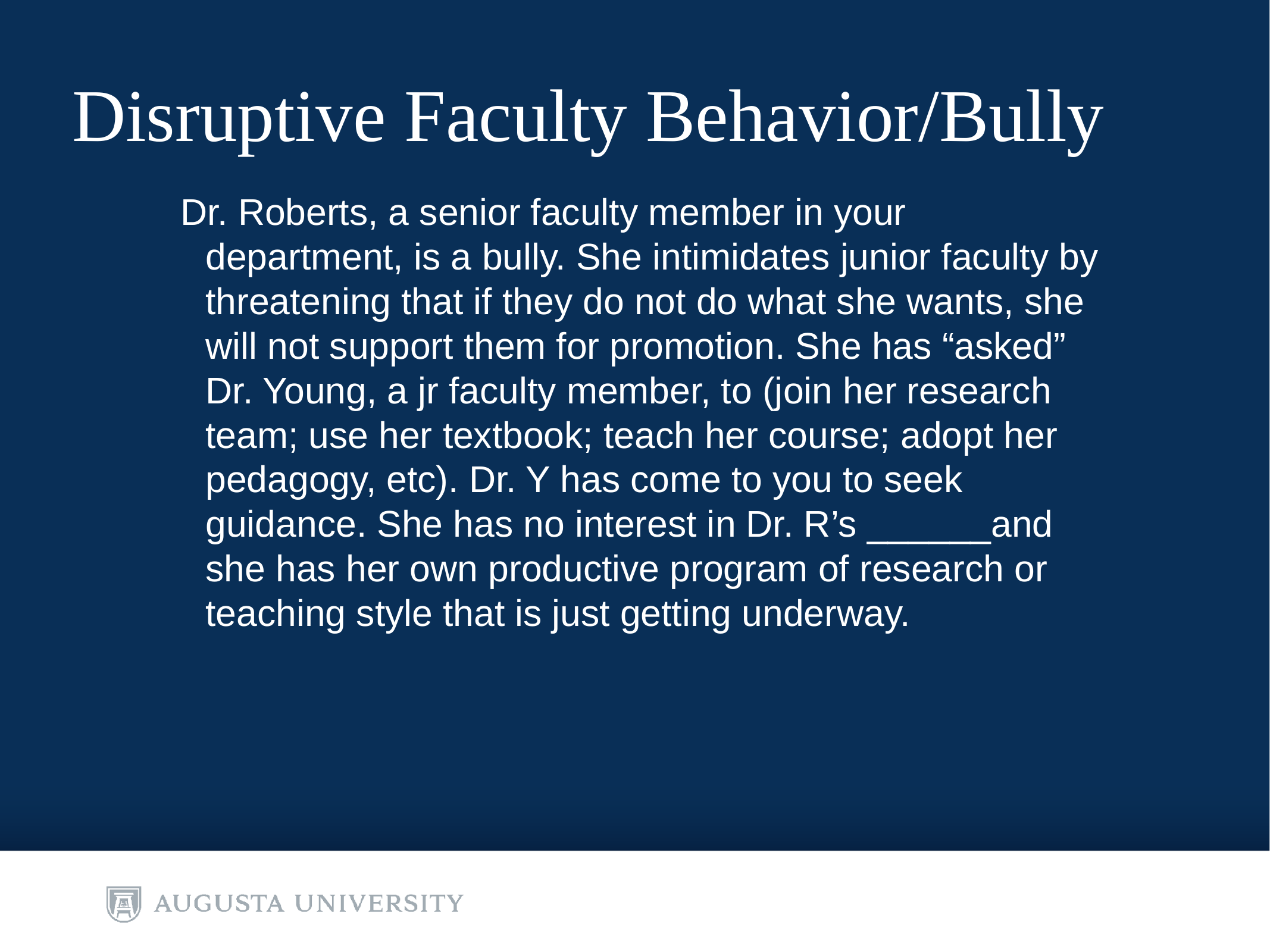

# Disruptive Faculty Behavior/Bully
Dr. Roberts, a senior faculty member in your department, is a bully. She intimidates junior faculty by threatening that if they do not do what she wants, she will not support them for promotion. She has “asked” Dr. Young, a jr faculty member, to (join her research team; use her textbook; teach her course; adopt her pedagogy, etc). Dr. Y has come to you to seek guidance. She has no interest in Dr. R’s ______and she has her own productive program of research or teaching style that is just getting underway.